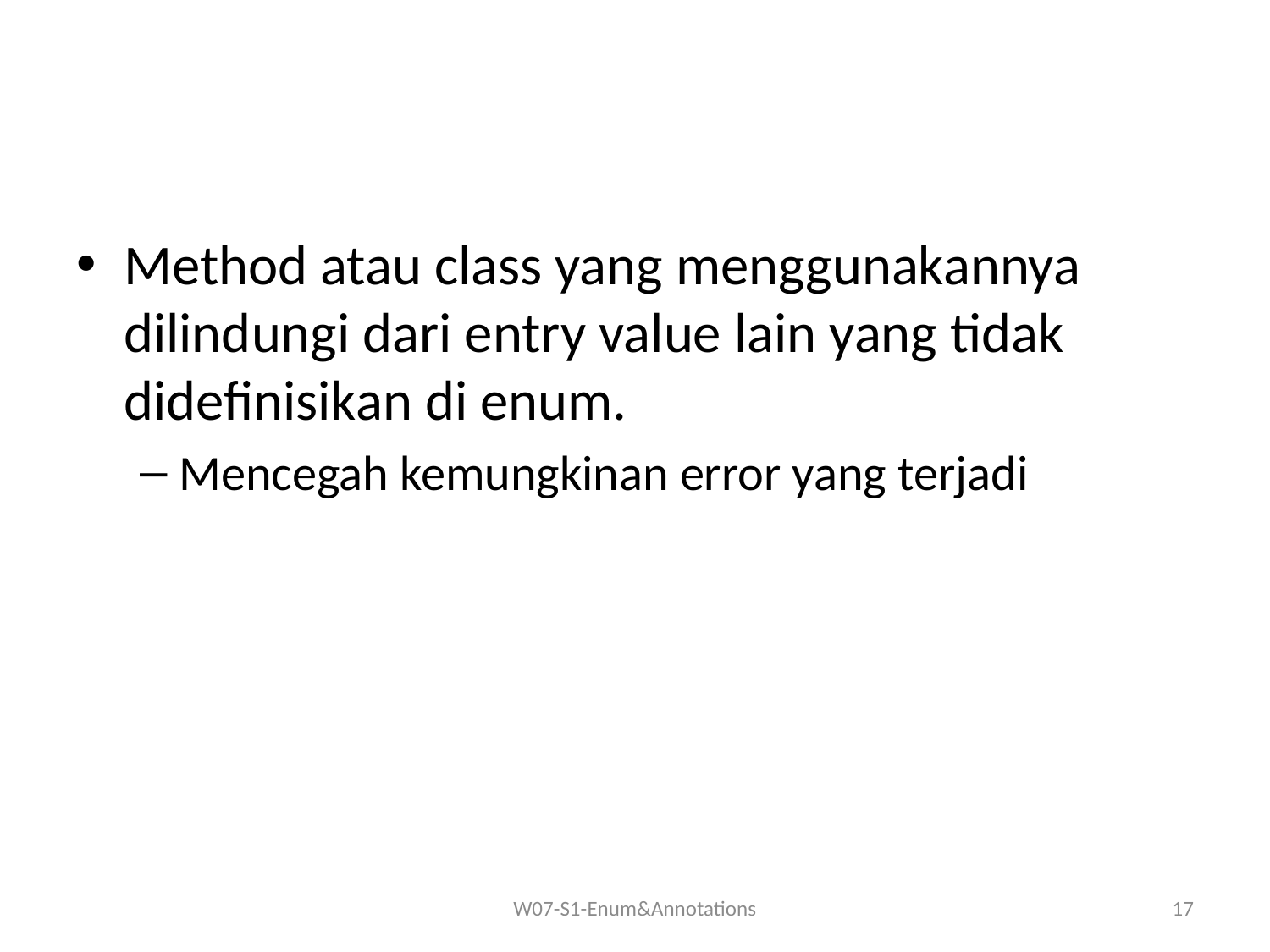

# Kenapa Enum?
Method atau class yang menggunakannya dilindungi dari entry value lain yang tidak didefinisikan di enum.
Mencegah kemungkinan error yang terjadi

17
W07-S1-Enum&Annotations